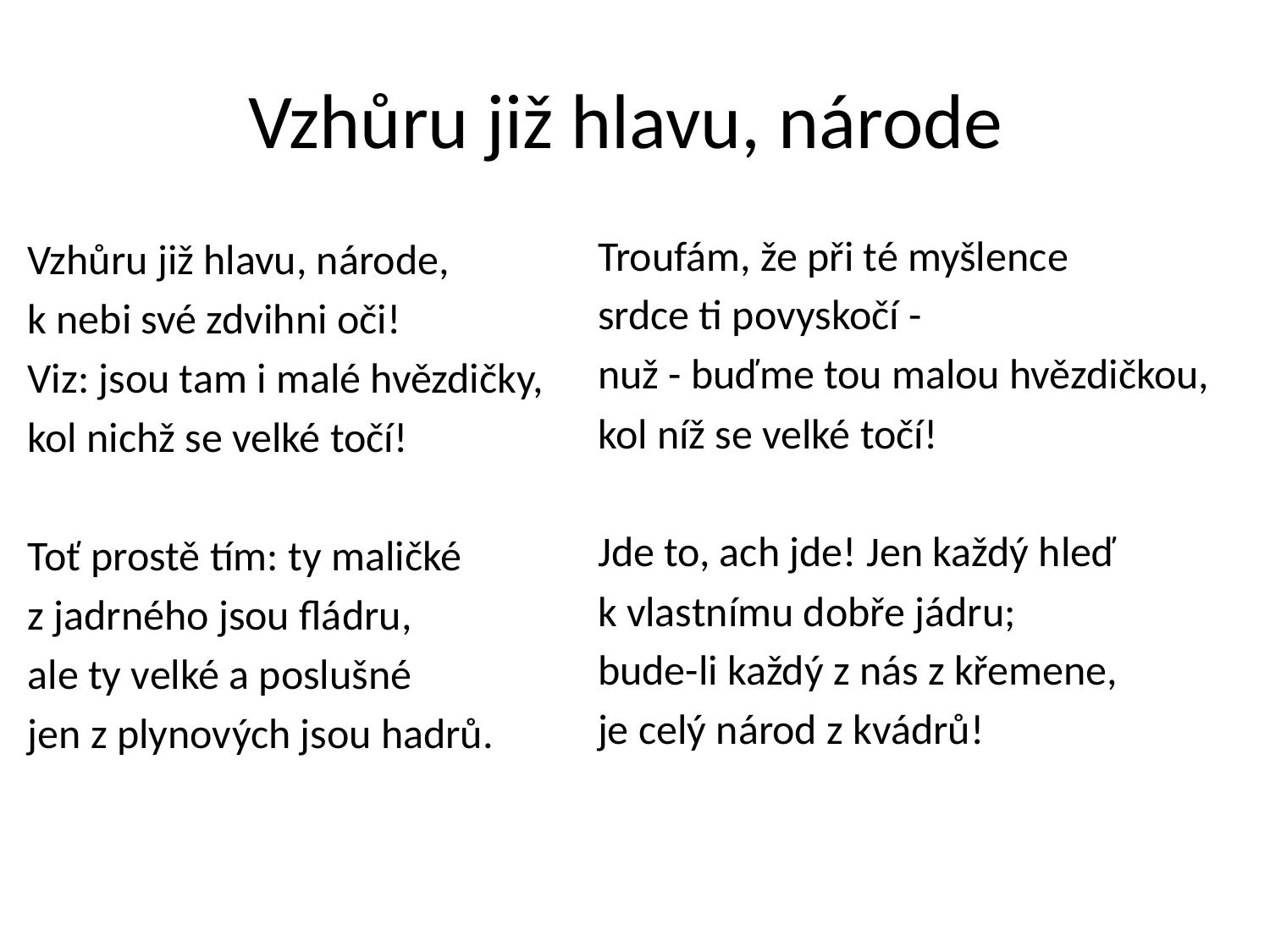

# Vzhůru již hlavu, národe
Troufám, že při té myšlence
srdce ti povyskočí -
nuž - buďme tou malou hvězdičkou,
kol níž se velké točí!

Jde to, ach jde! Jen každý hleď
k vlastnímu dobře jádru;
bude-li každý z nás z křemene,
je celý národ z kvádrů!

Vzhůru již hlavu, národe,
k nebi své zdvihni oči!
Viz: jsou tam i malé hvězdičky,
kol nichž se velké točí!

Toť prostě tím: ty maličké
z jadrného jsou fládru,
ale ty velké a poslušné
jen z plynových jsou hadrů.